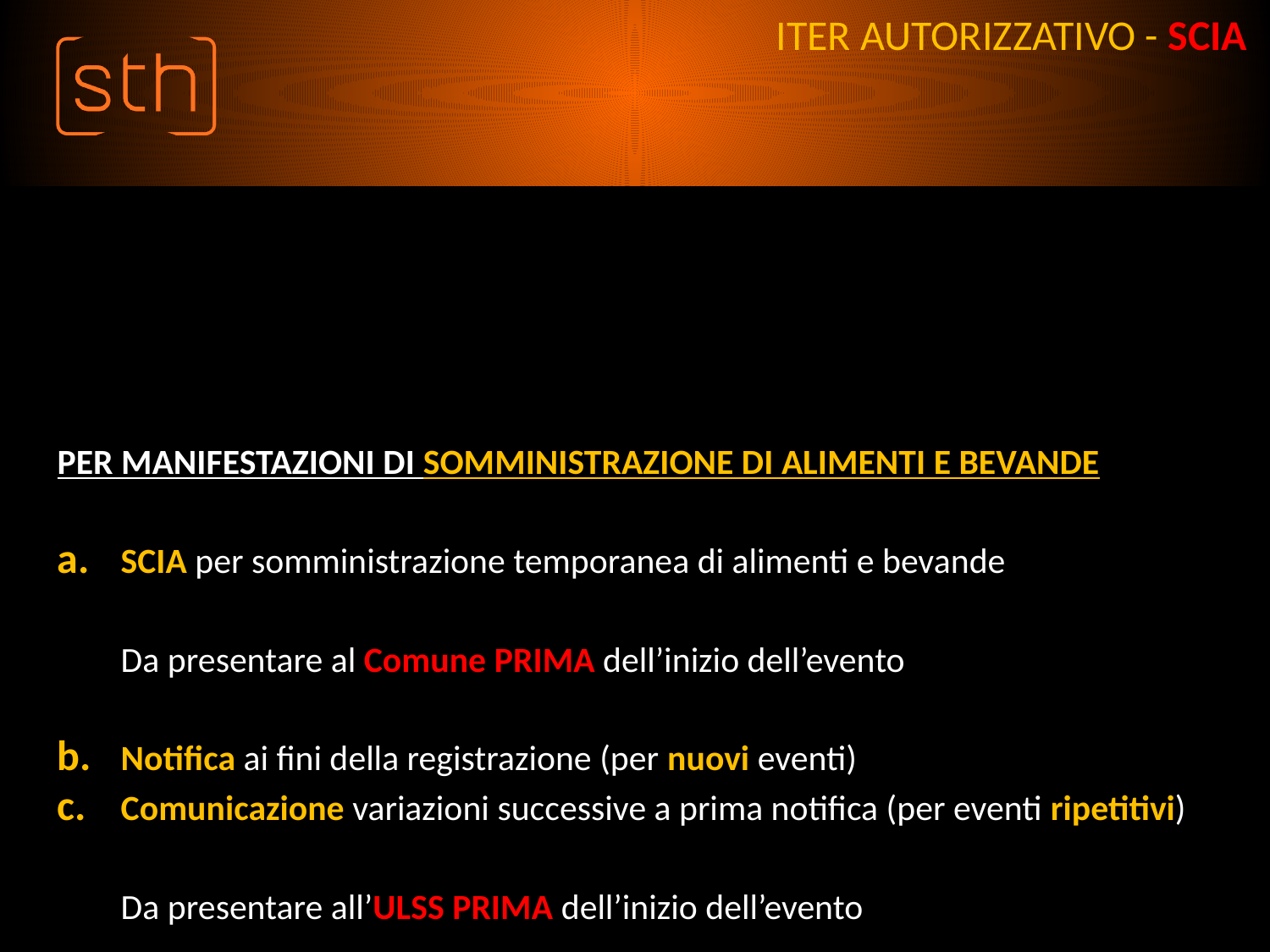

# ITER AUTORIZZATIVO - SCIA

PER MANIFESTAZIONI DI SOMMINISTRAZIONE DI ALIMENTI E BEVANDE

SCIA per somministrazione temporanea di alimenti e bevande

	Da presentare al Comune PRIMA dell’inizio dell’evento

Notifica ai fini della registrazione (per nuovi eventi)
Comunicazione variazioni successive a prima notifica (per eventi ripetitivi)

	Da presentare all’ULSS PRIMA dell’inizio dell’evento